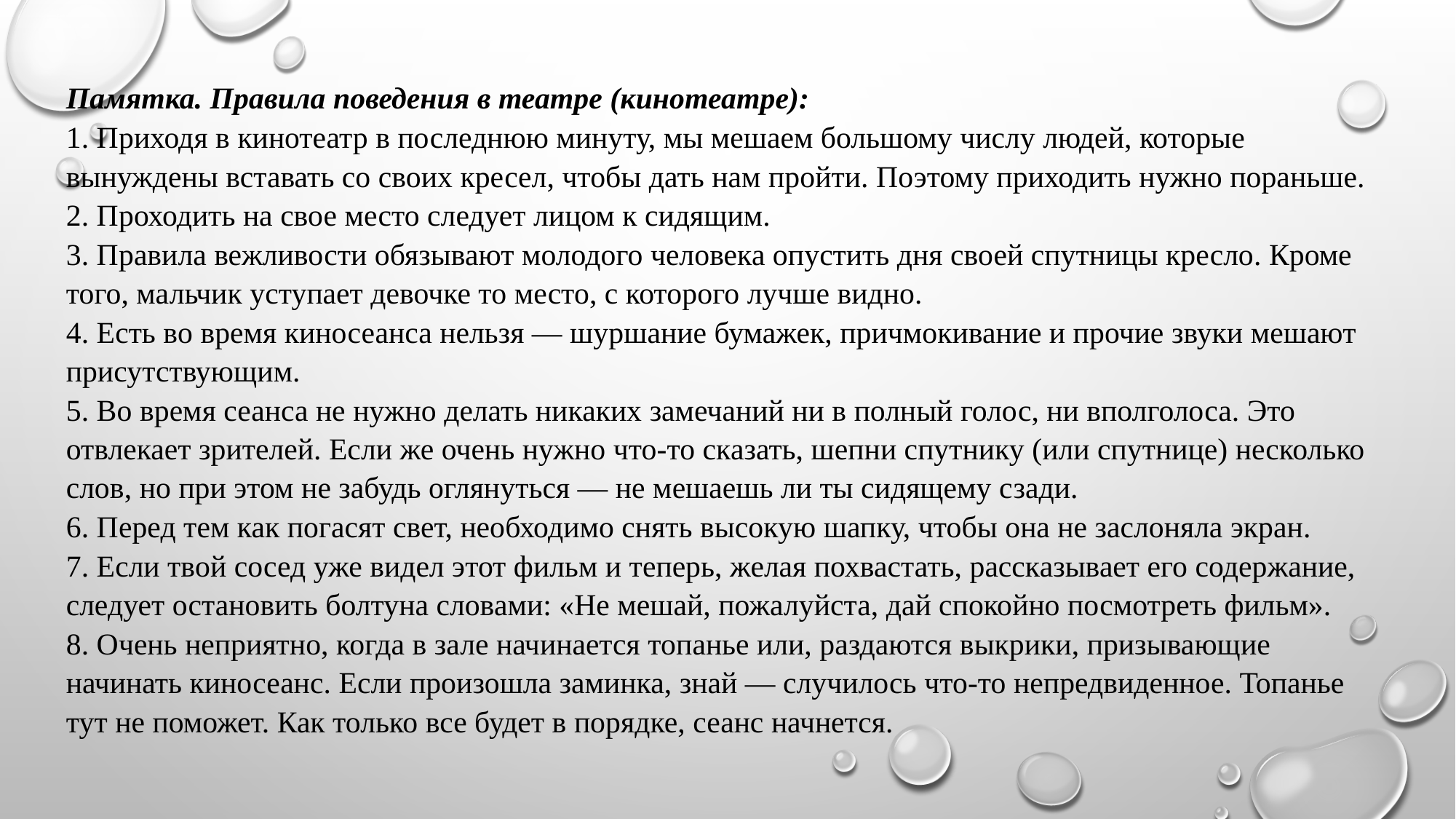

Памятка. Правила поведения в театре (кинотеатре):
1. Приходя в кинотеатр в последнюю минуту, мы мешаем большому числу людей, которые вынуждены вставать со своих кресел, чтобы дать нам пройти. Поэтому приходить нужно пораньше.
2. Проходить на свое место следует лицом к сидящим.
3. Правила вежливости обязывают молодого человека опустить дня своей спутницы кресло. Кроме того, мальчик уступает девочке то место, с которого лучше видно.
4. Есть во время киносеанса нельзя — шуршание бумажек, причмокивание и прочие звуки мешают присутствующим.
5. Во время сеанса не нужно делать никаких замечаний ни в полный голос, ни вполголоса. Это отвлекает зрителей. Если же очень нужно что-то сказать, шепни спутнику (или спутнице) несколько слов, но при этом не забудь оглянуться — не мешаешь ли ты сидящему сзади.
6. Перед тем как погасят свет, необходимо снять высокую шапку, чтобы она не заслоняла экран.
7. Если твой сосед уже видел этот фильм и теперь, желая похвастать, рассказывает его содержание, следует остановить болтуна словами: «Не мешай, пожалуйста, дай спокойно посмотреть фильм».
8. Очень неприятно, когда в зале начинается топанье или, раздаются выкрики, призывающие начинать киносеанс. Если произошла заминка, знай — случилось что-то непредвиденное. Топанье тут не поможет. Как только все будет в порядке, сеанс начнется.